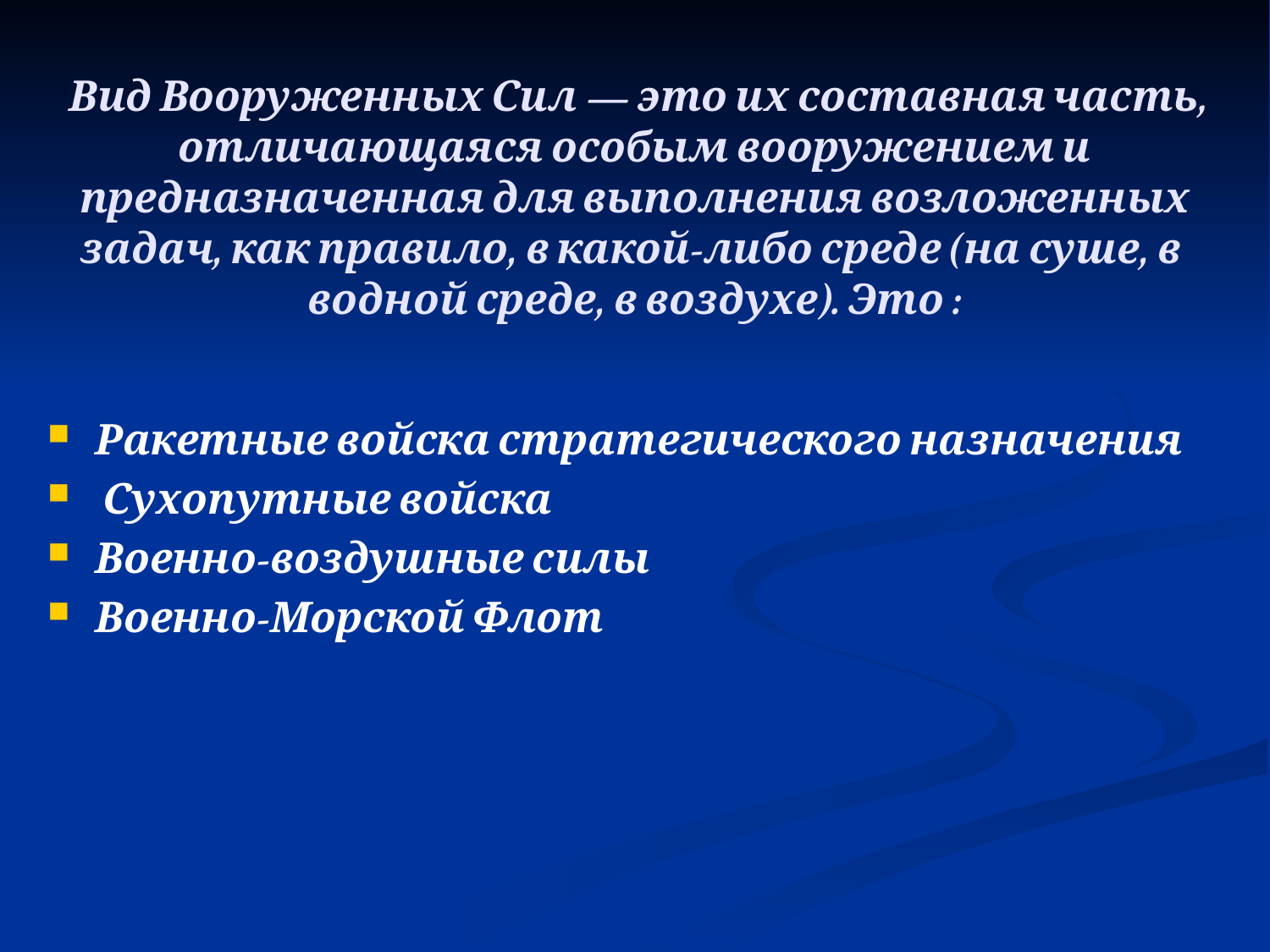

# Вид Вооруженных Сил — это их составная часть, отличающаяся особым вооружением и предназначенная для выполнения возложенных задач, как правило, в какой-либо среде (на суше, в водной среде, в воздухе). Это :
Ракетные войска стратегического назначения
 Сухопутные войска
Военно-воздушные силы
Военно-Морской Флот